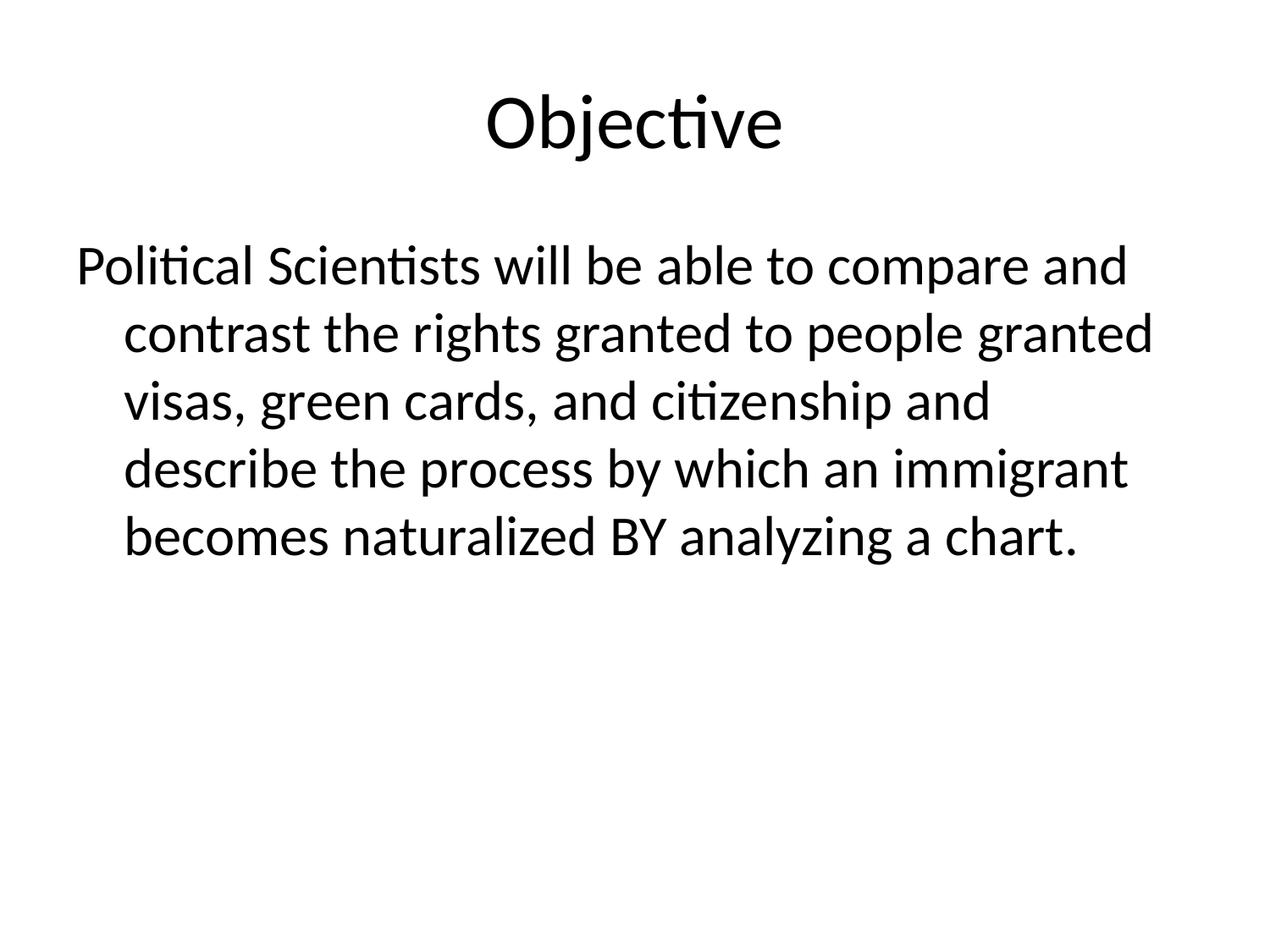

# Objective
Political Scientists will be able to compare and contrast the rights granted to people granted visas, green cards, and citizenship and describe the process by which an immigrant becomes naturalized BY analyzing a chart.